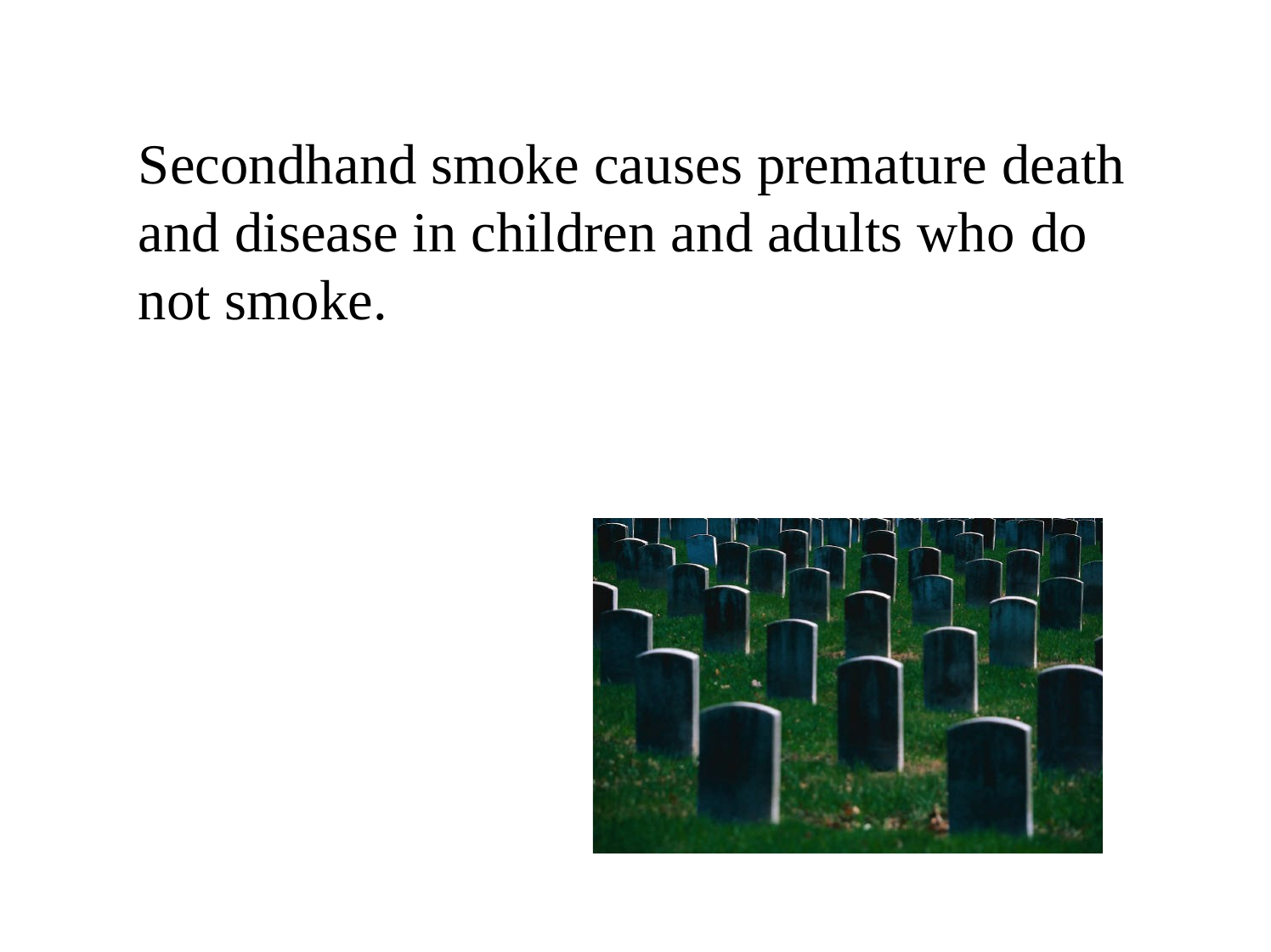

Secondhand smoke causes premature death
and disease in children and adults who do not smoke.